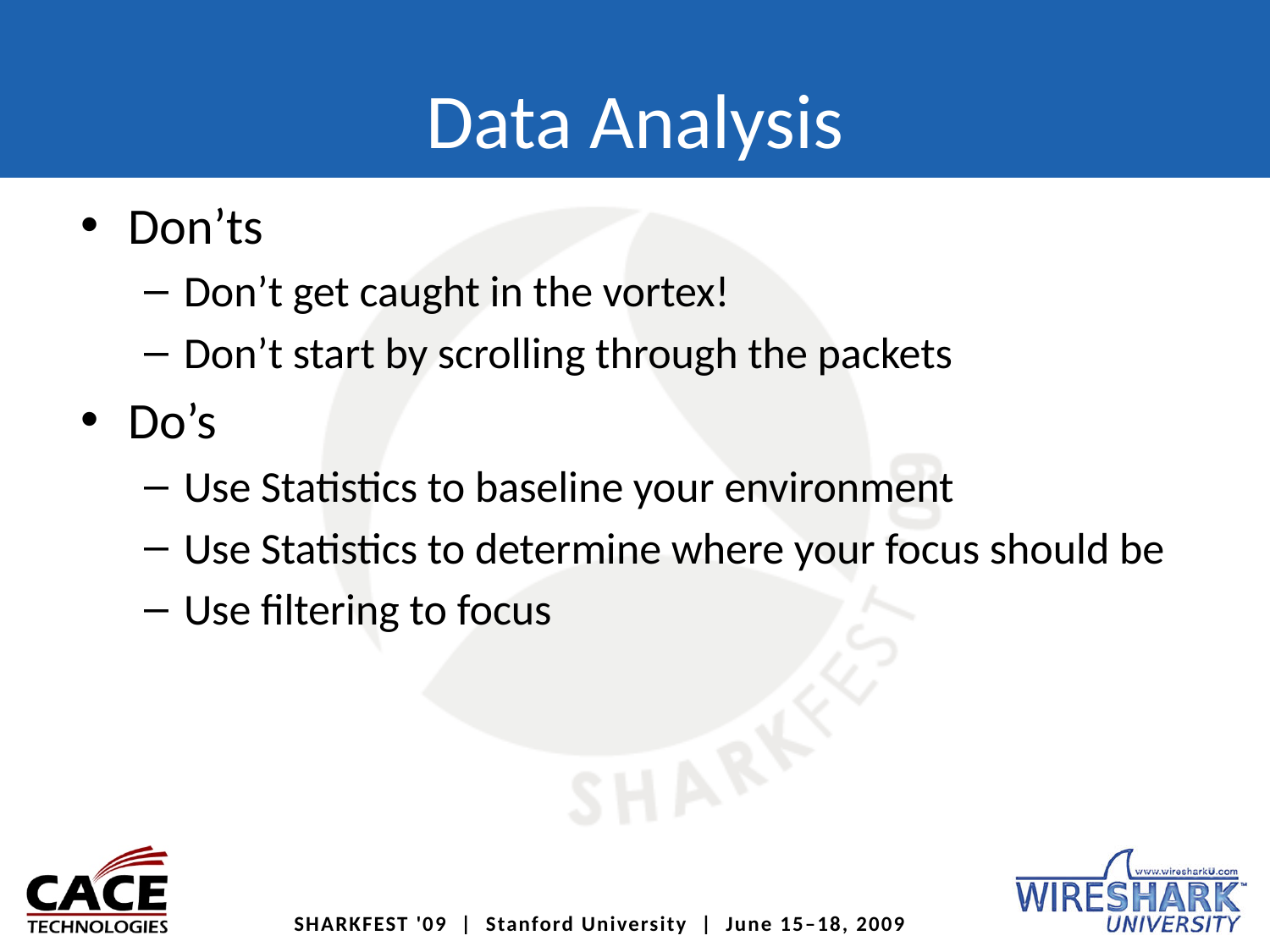

# Data Analysis
Don’ts
Don’t get caught in the vortex!
Don’t start by scrolling through the packets
Do’s
Use Statistics to baseline your environment
Use Statistics to determine where your focus should be
Use filtering to focus